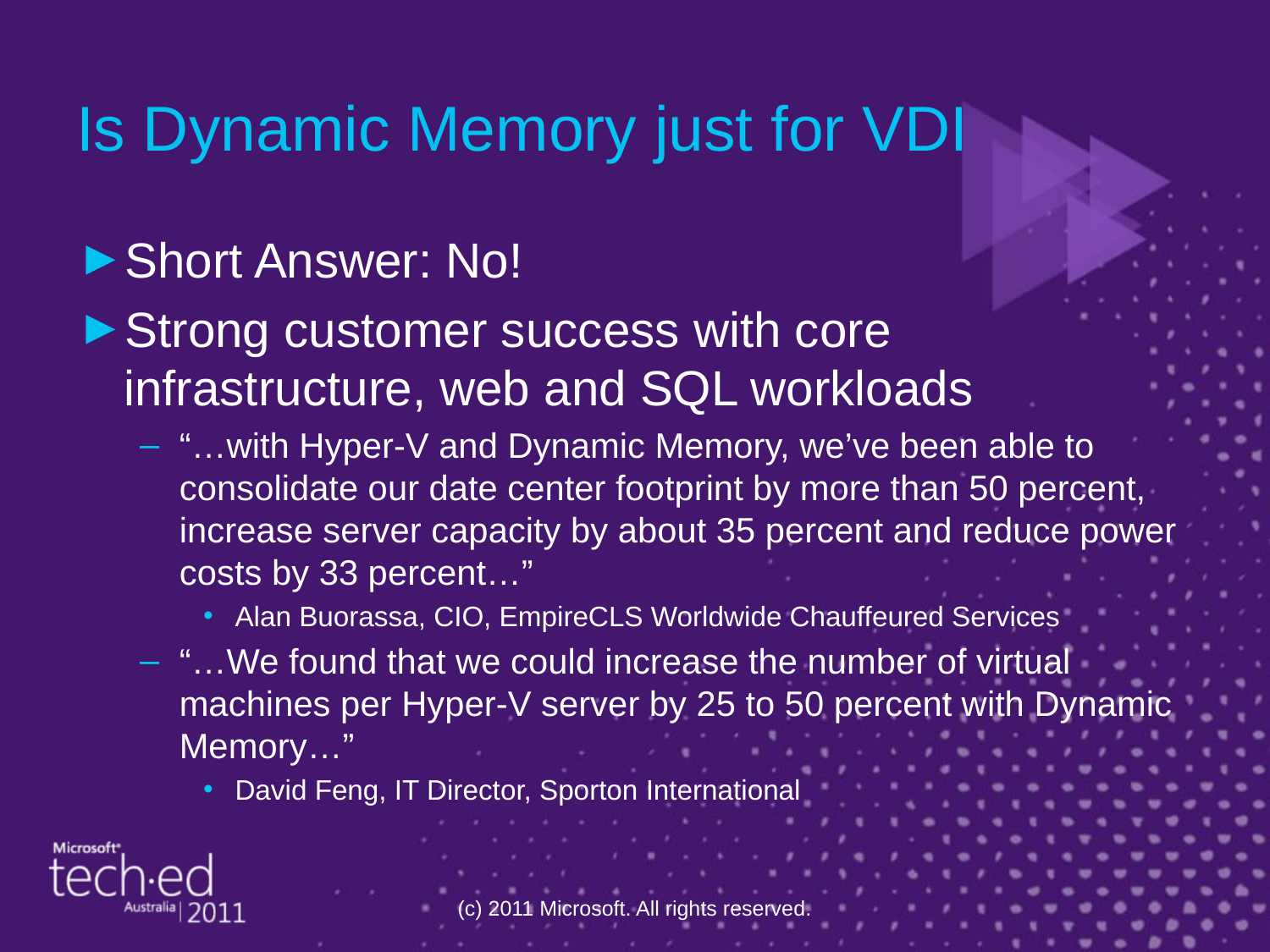

# Is Dynamic Memory just for VDI
Short Answer: No!
Strong customer success with core infrastructure, web and SQL workloads
“…with Hyper-V and Dynamic Memory, we’ve been able to consolidate our date center footprint by more than 50 percent, increase server capacity by about 35 percent and reduce power costs by 33 percent…”
Alan Buorassa, CIO, EmpireCLS Worldwide Chauffeured Services
“…We found that we could increase the number of virtual machines per Hyper-V server by 25 to 50 percent with Dynamic Memory…”
David Feng, IT Director, Sporton International
(c) 2011 Microsoft. All rights reserved.